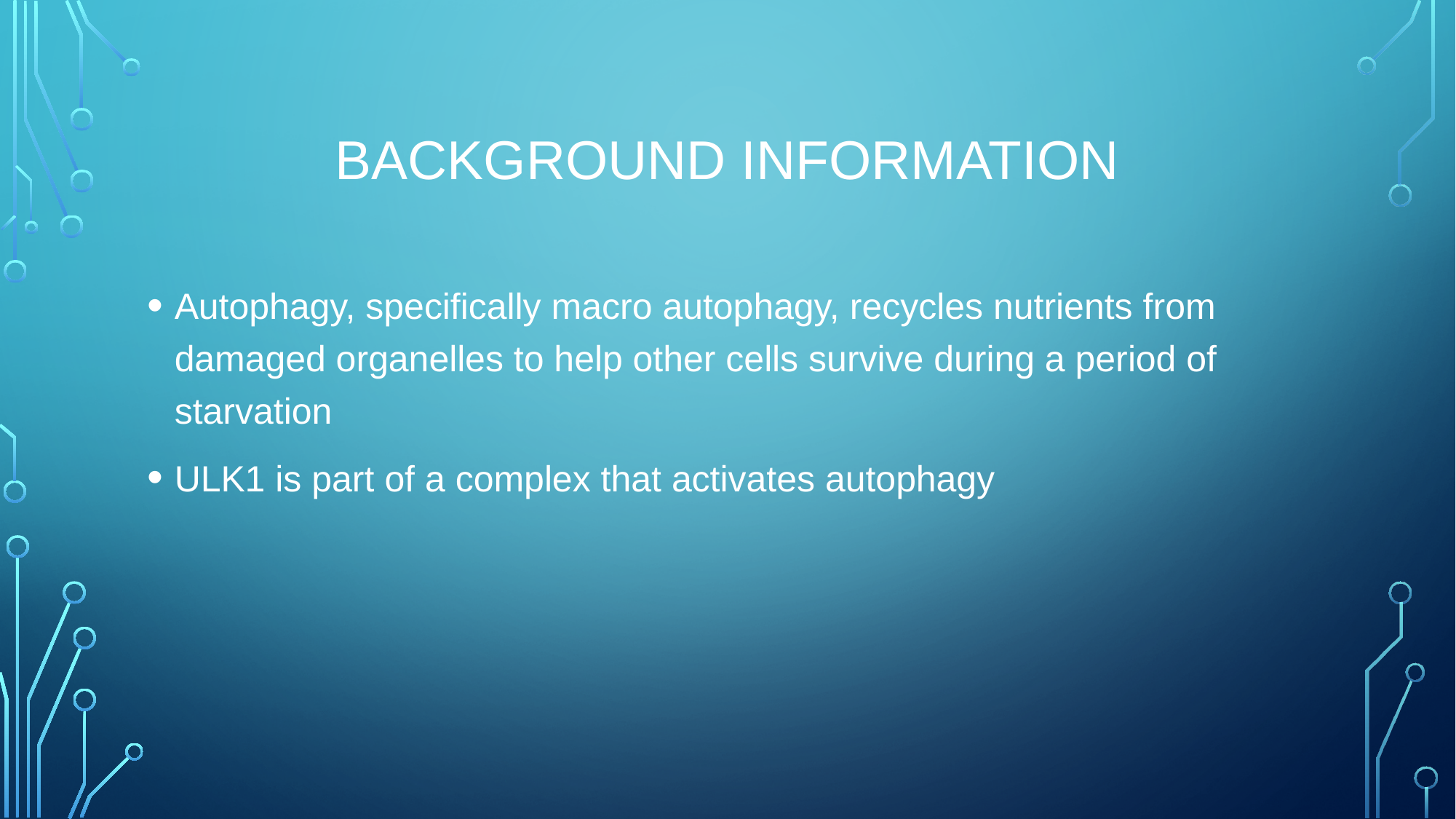

# Background Information
Autophagy, specifically macro autophagy, recycles nutrients from damaged organelles to help other cells survive during a period of starvation
ULK1 is part of a complex that activates autophagy